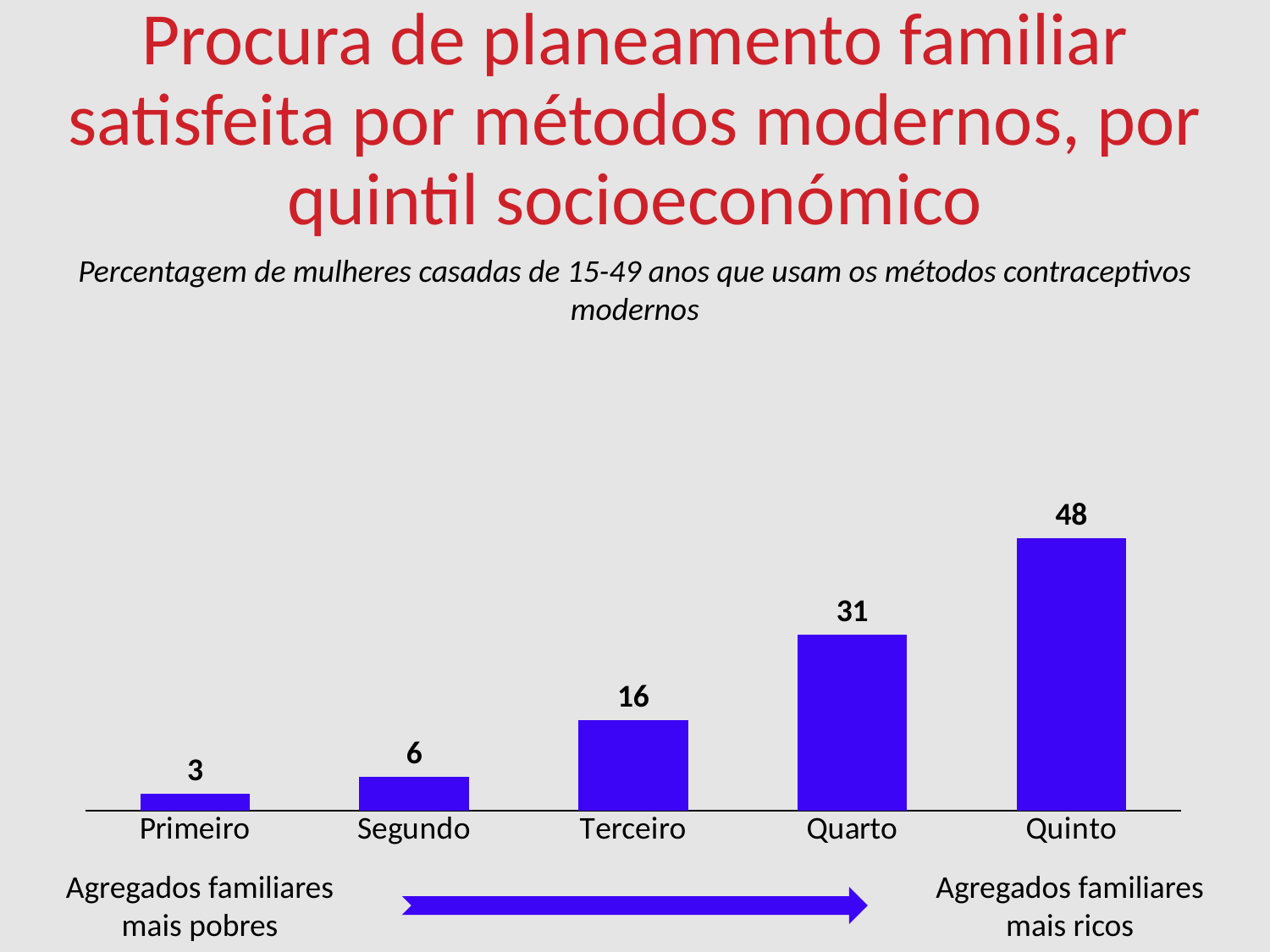

Procura de planeamento familiar satisfeita por métodos modernos, por quintil socioeconómico

### Chart

| Category | Column1 |
|---|---|
| Primeiro | 3.0 |
| Segundo | 6.0 |
| Terceiro | 16.0 |
| Quarto | 31.0 |
| Quinto | 48.0 |
Percentagem de mulheres casadas de 15-49 anos que usam os métodos contraceptivos modernos
Agregados familiares mais ricos
Agregados familiares mais pobres